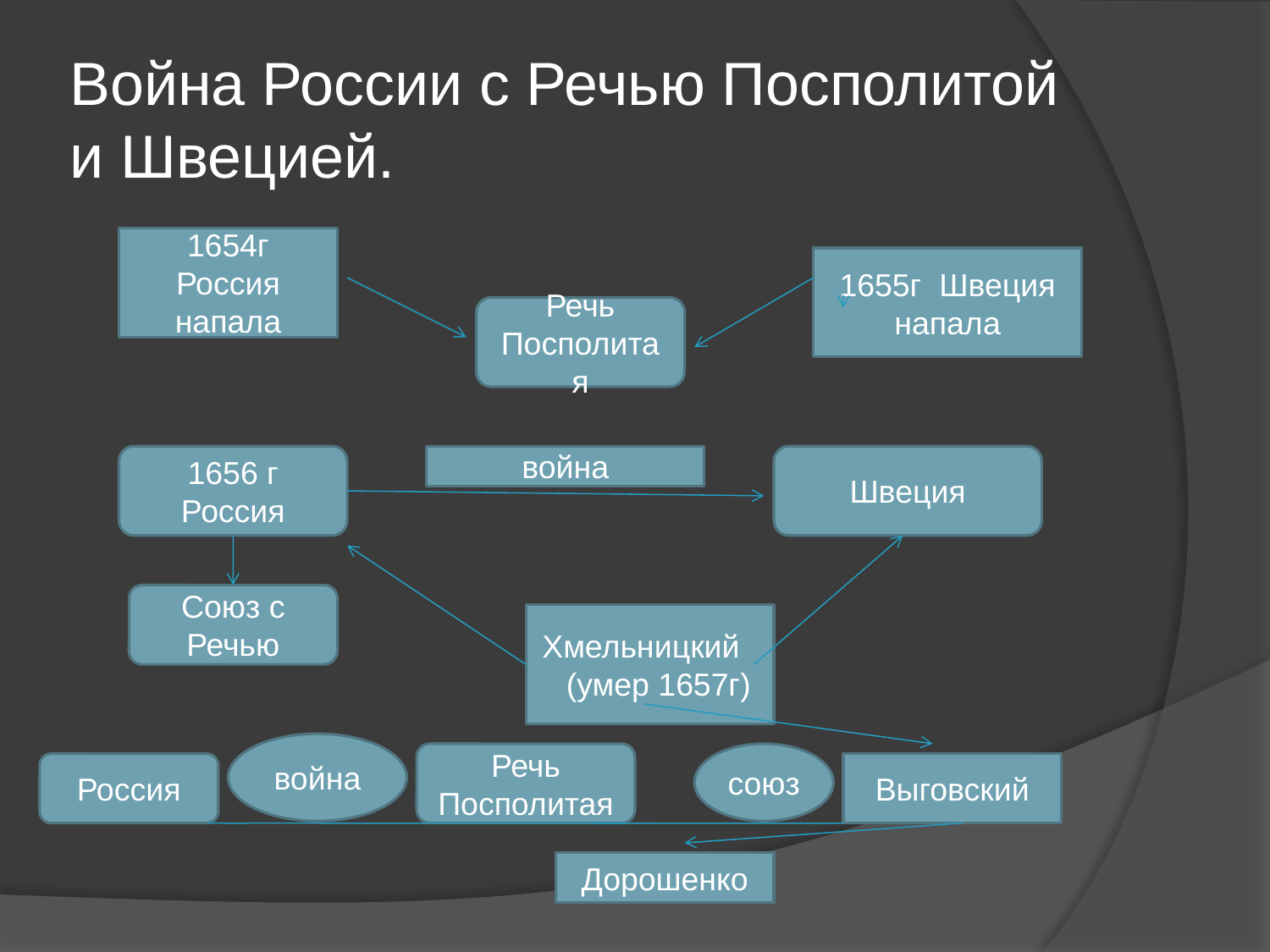

# Война России с Речью Посполитой и Швецией.
1654г Россия напала
1655г  Швеция напала
Речь Посполитая
1656 г Россия
война
Швеция
Союз с Речью
Хмельницкий     (умер 1657г)
война
Речь Посполитая
союз
Россия
Выговский
Дорошенко